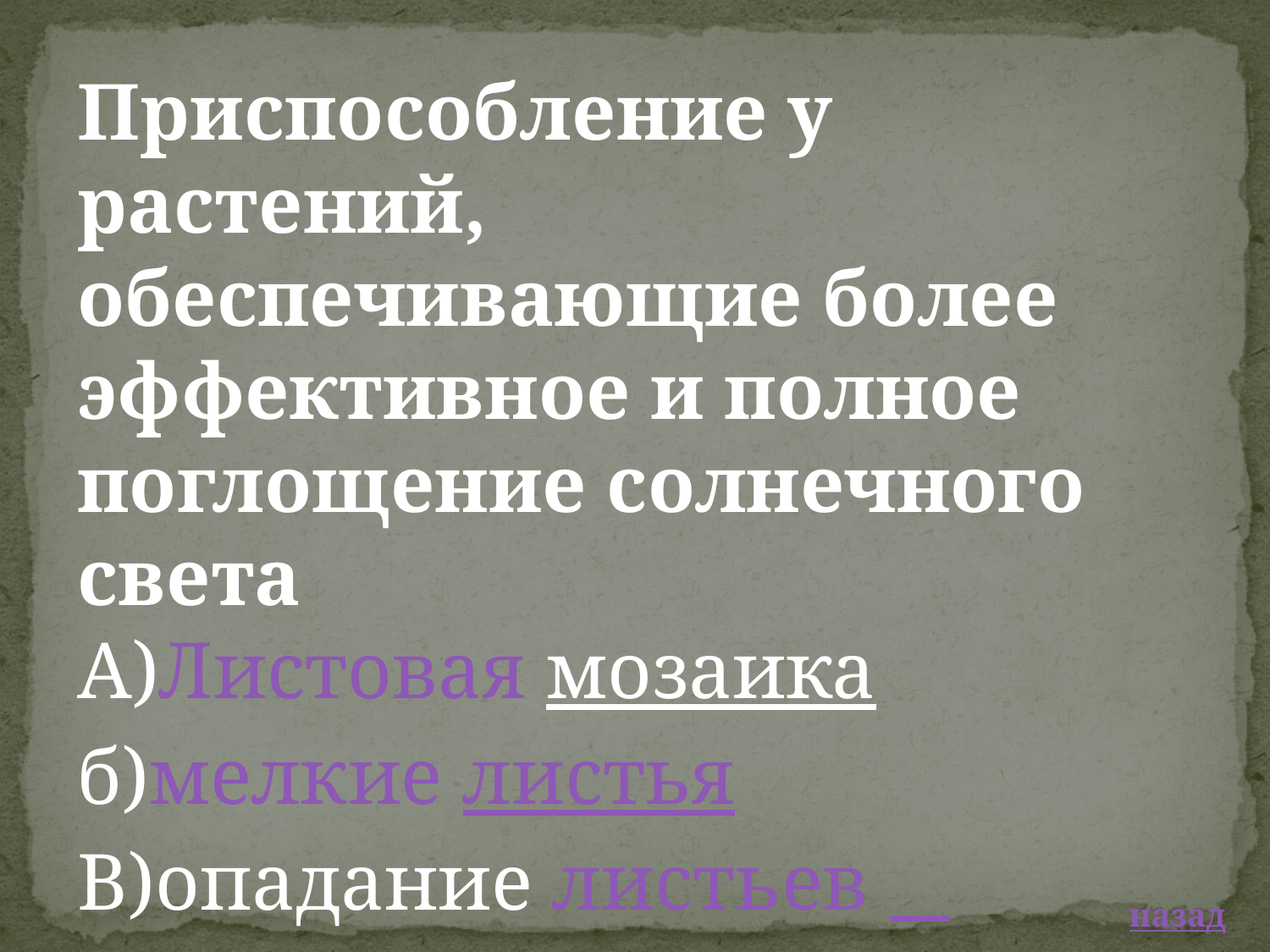

Приспособление у растений, обеспечивающие более эффективное и полное поглощение солнечного света
А)Листовая мозаика
б)мелкие листья
В)опадание листьев
г)шипы и колючки
 назад